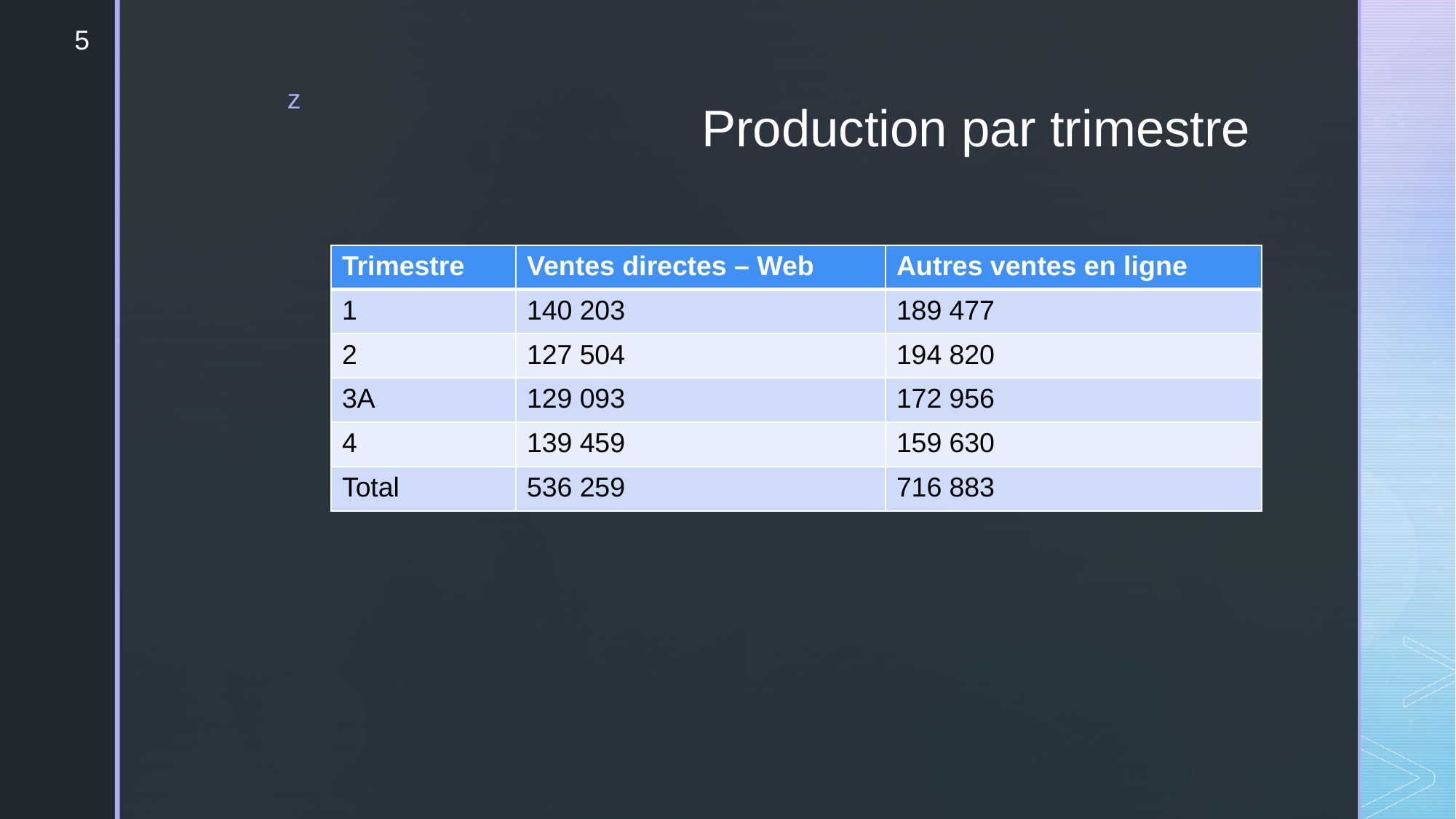

5
# Production par trimestre
| Trimestre | Ventes directes – Web | Autres ventes en ligne |
| --- | --- | --- |
| 1 | 140 203 | 189 477 |
| 2 | 127 504 | 194 820 |
| 3A | 129 093 | 172 956 |
| 4 | 139 459 | 159 630 |
| Total | 536 259 | 716 883 |